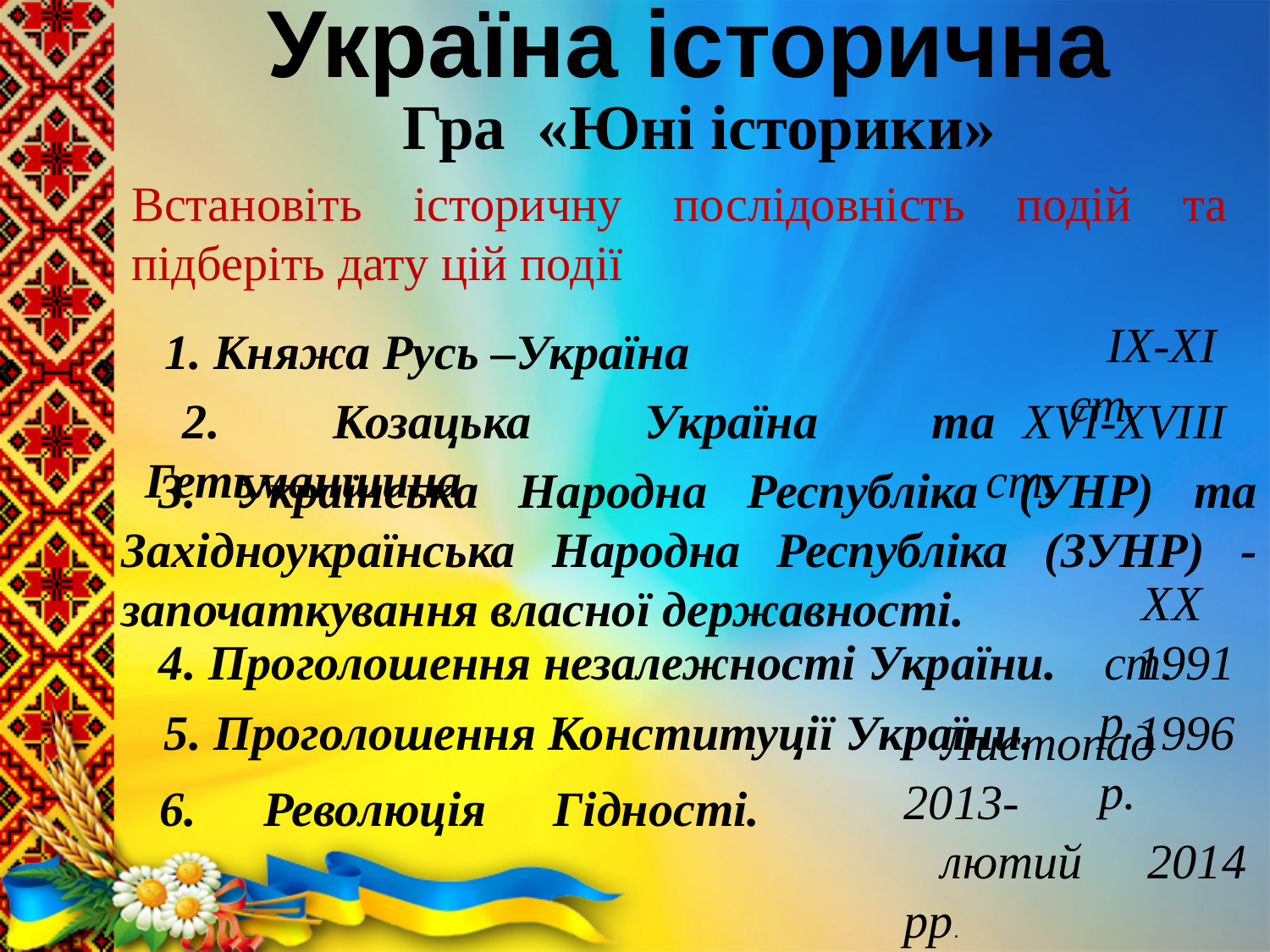

# Україна історична
Гра  «Юні історики»
Встановіть історичну послідовність подій та підберіть дату цій події
ІХ-ХІ ст.
1. Княжа Русь –Україна
2. Козацька Україна та Гетьманщина
ХVI-XVIIІ ст.
3. Українська Народна Республіка (УНР) та Західноукраїнська Народна Республіка (ЗУНР) - започаткування власної державності.
ХХ ст.
4. Проголошення незалежності України.
1991 р.
5. Проголошення Конституції України.
1996 р.
Листопад 2013-
лютий 2014 рр.
6. Революція Гідності.